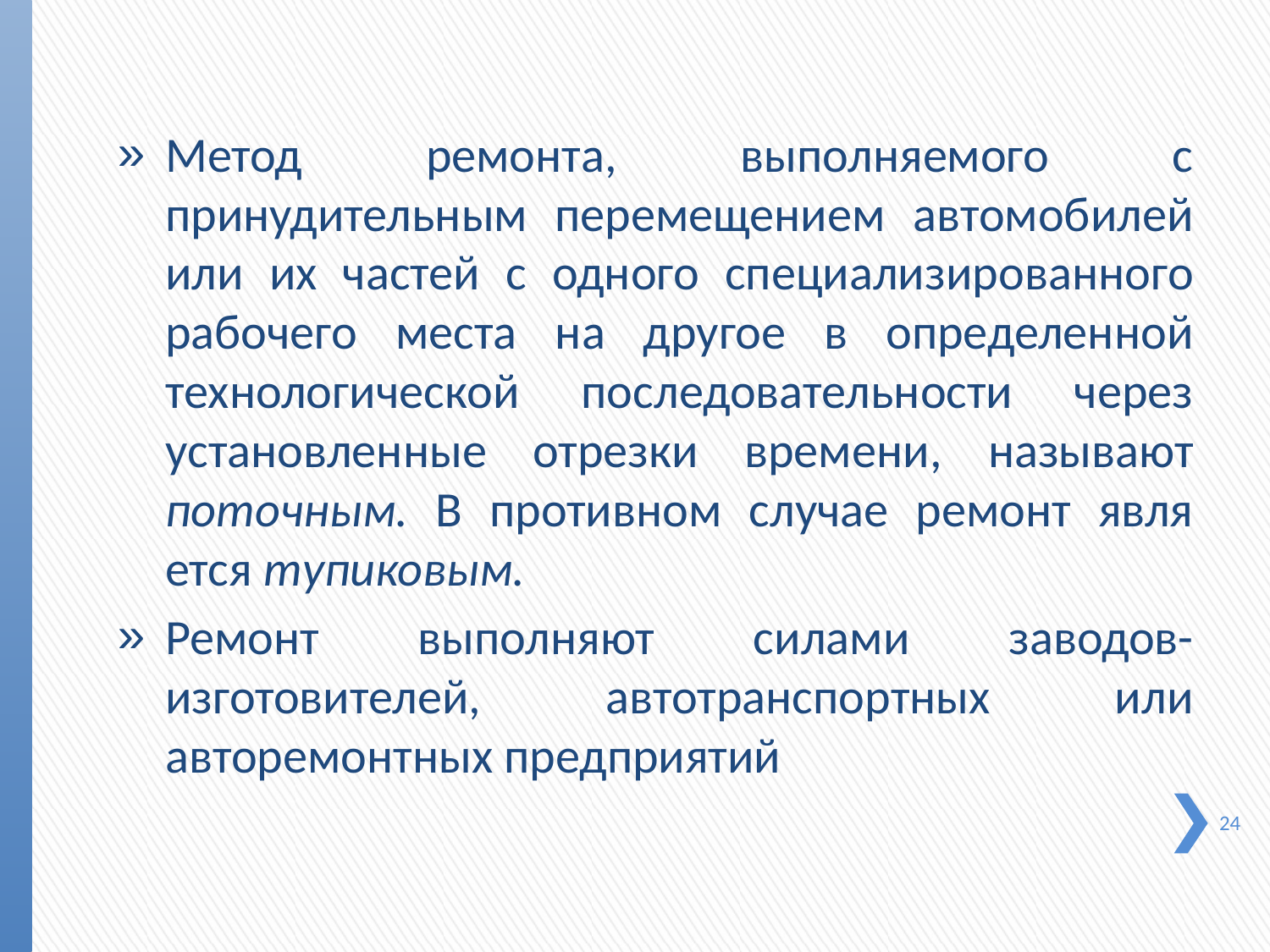

Метод ремонта, выполняемого с принудительным переме­щением автомобилей или их частей с одного специализиро­ванного рабочего места на другое в определенной технологи­ческой последовательности через установленные отрезки вре­мени, называют поточным. В противном случае ремонт явля­ется тупиковым.
Ремонт выполняют силами заводов-изготовителей, авто­транспортных или авторемонтных предприятий

24